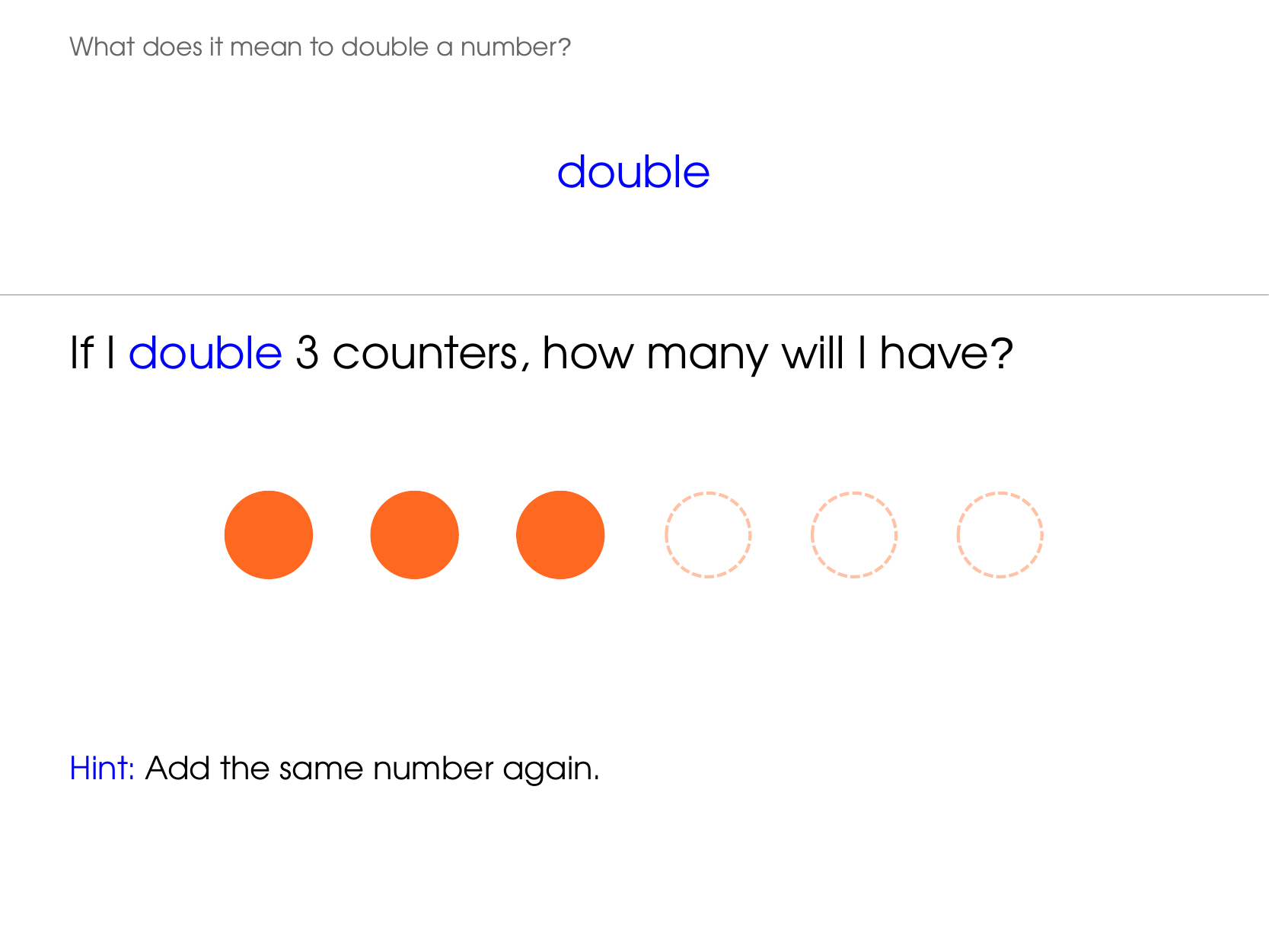

What does it mean to double a number?
double
If I double 3 counters, how many will I have?

Hint: Add the same number again.